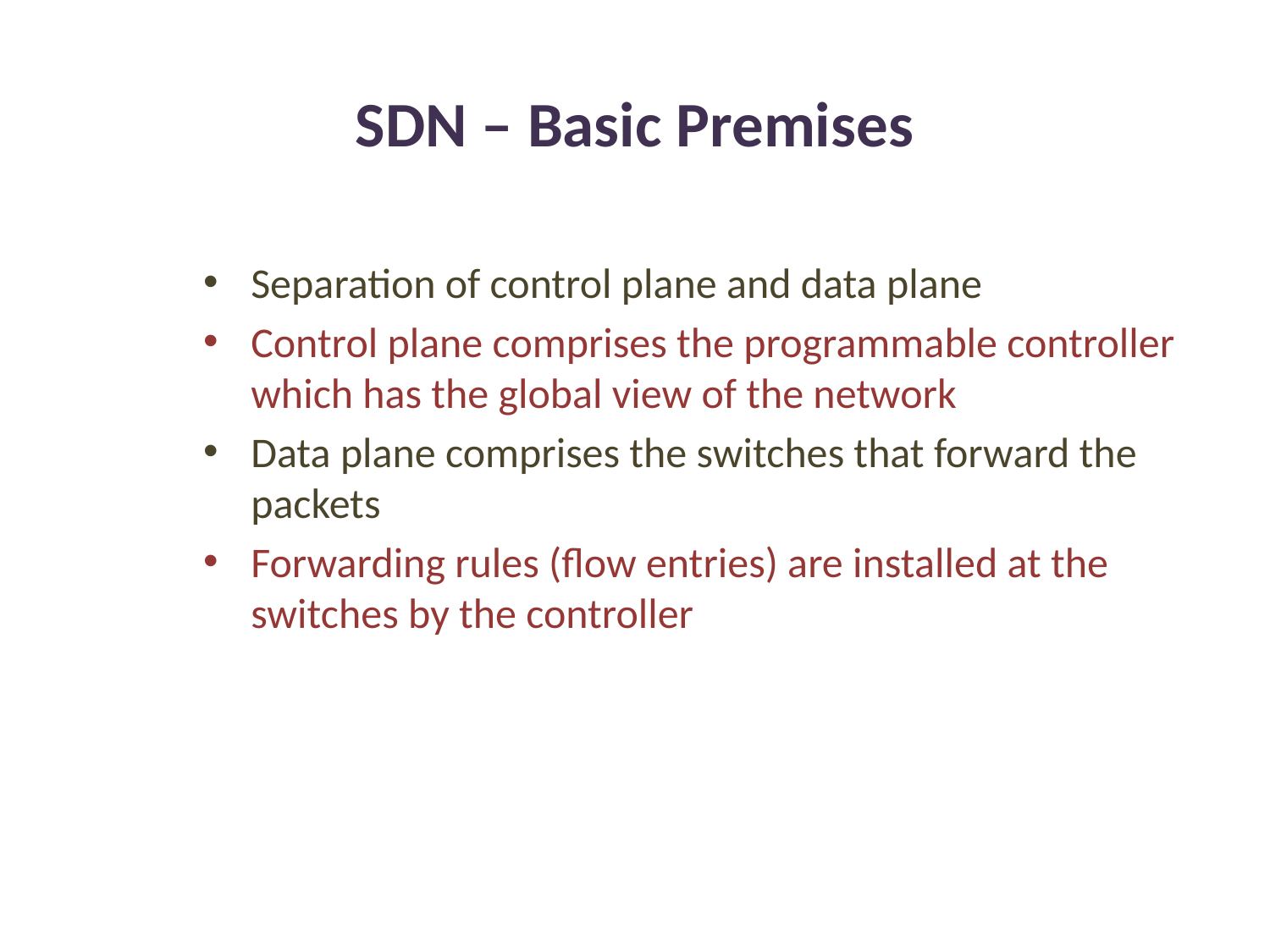

# SDN – Basic Premises
Separation of control plane and data plane
Control plane comprises the programmable controller which has the global view of the network
Data plane comprises the switches that forward the packets
Forwarding rules (flow entries) are installed at the switches by the controller